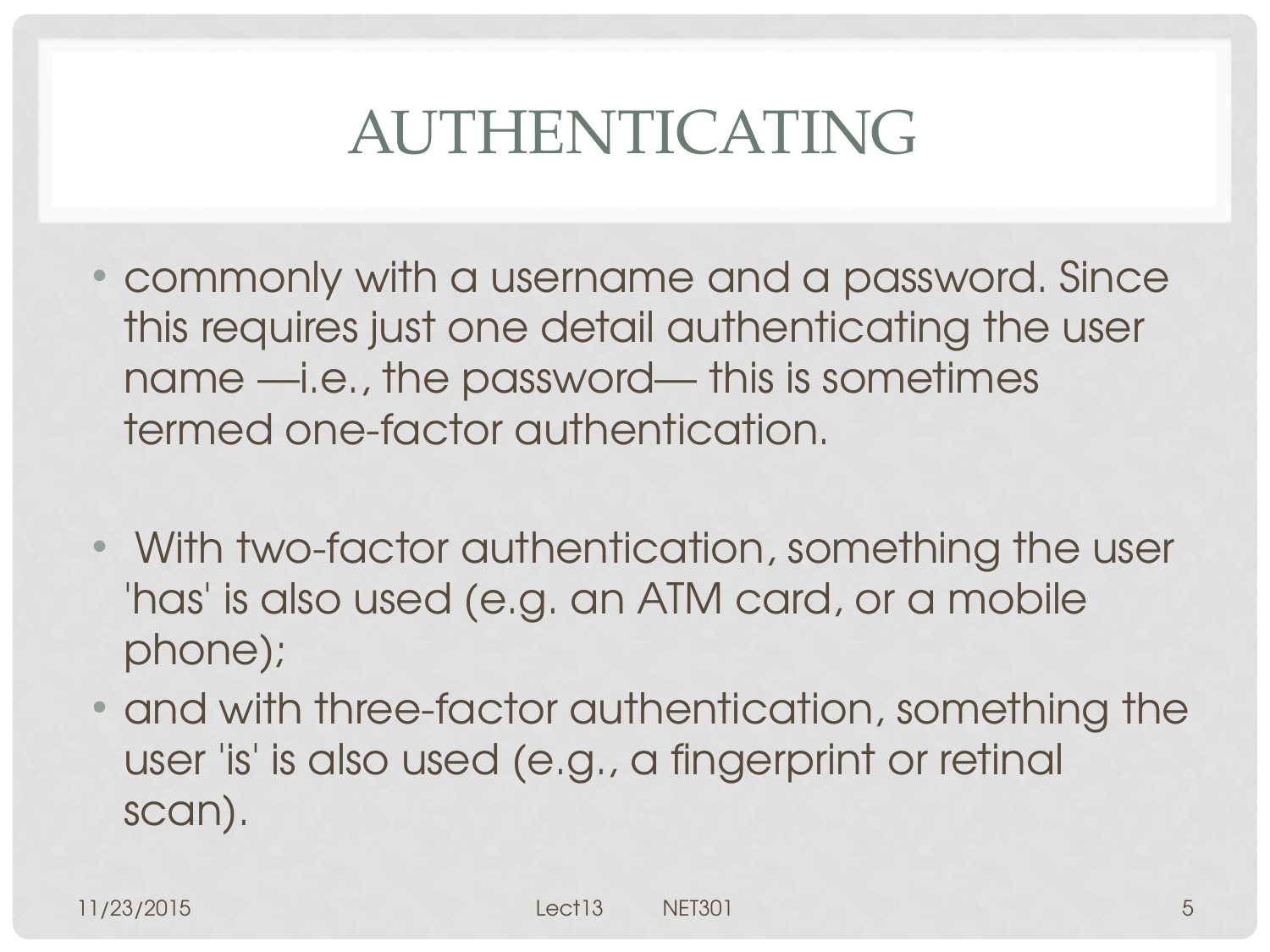

# authenticating
commonly with a username and a password. Since this requires just one detail authenticating the user name —i.e., the password— this is sometimes termed one-factor authentication.

 With two-factor authentication, something the user 'has' is also used (e.g. an ATM card, or a mobile phone);
and with three-factor authentication, something the user 'is' is also used (e.g., a fingerprint or retinal scan).
11/23/2015
Lect13          NET301
5